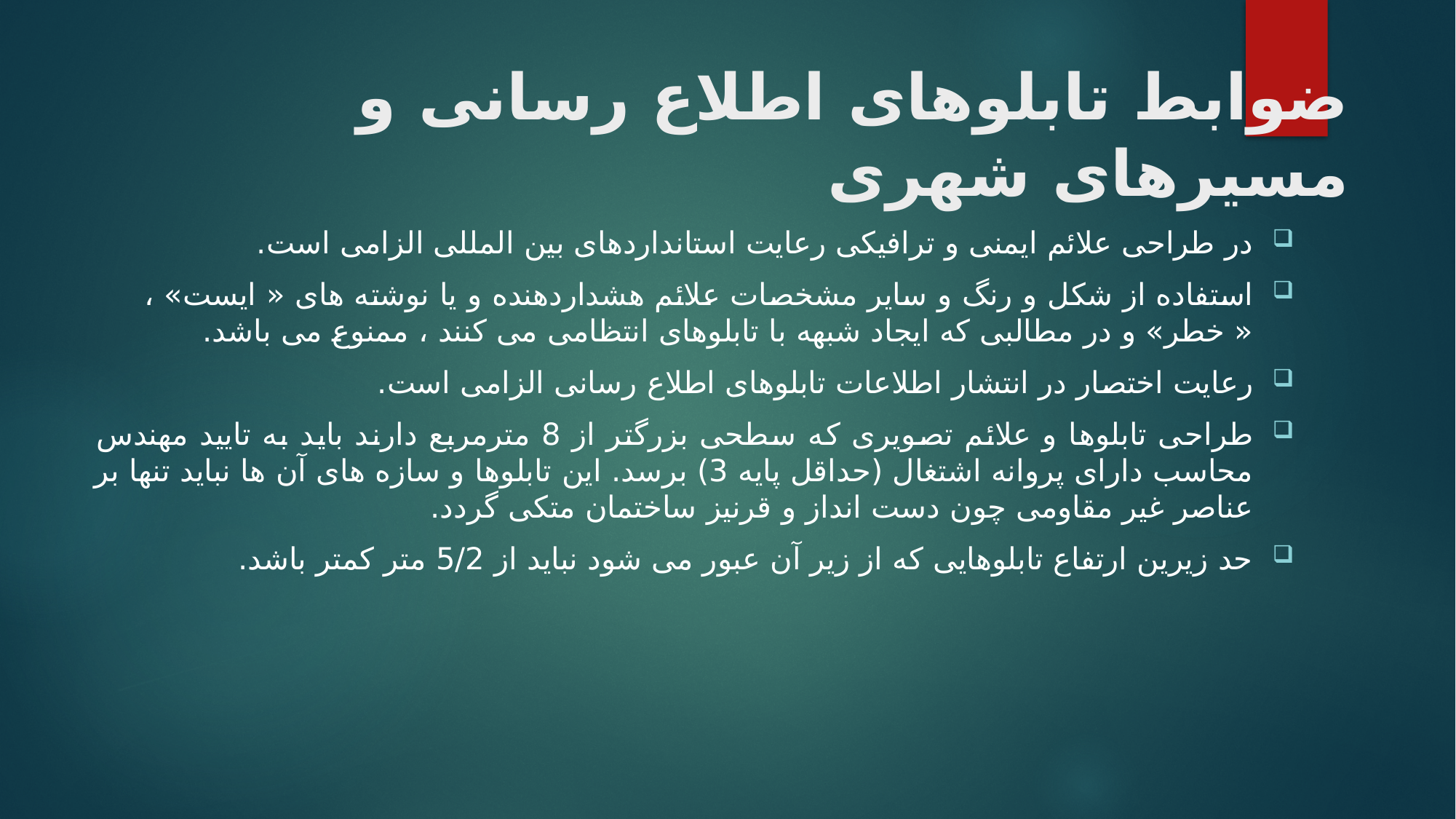

# ضوابط تابلوهای اطلاع رسانی و مسیرهای شهری
در طراحی علائم ایمنی و ترافیکی رعایت استانداردهای بین المللی الزامی است.
استفاده از شکل و رنگ و سایر مشخصات علائم هشداردهنده و یا نوشته های « ایست» ،      « خطر» و در مطالبی که ایجاد شبهه با تابلوهای انتظامی می کنند ، ممنوع می باشد.
رعایت اختصار در انتشار اطلاعات تابلوهای اطلاع رسانی الزامی است.
طراحی تابلوها و علائم تصویری که سطحی بزرگتر از 8 مترمربع دارند باید به تایید مهندس محاسب دارای پروانه اشتغال (حداقل پایه 3) برسد. این تابلوها و سازه های آن ها نباید تنها بر عناصر غیر مقاومی چون دست انداز و قرنیز ساختمان متکی گردد.
حد زیرین ارتفاع تابلوهایی که از زیر آن عبور می شود نباید از 5/2 متر کمتر باشد.